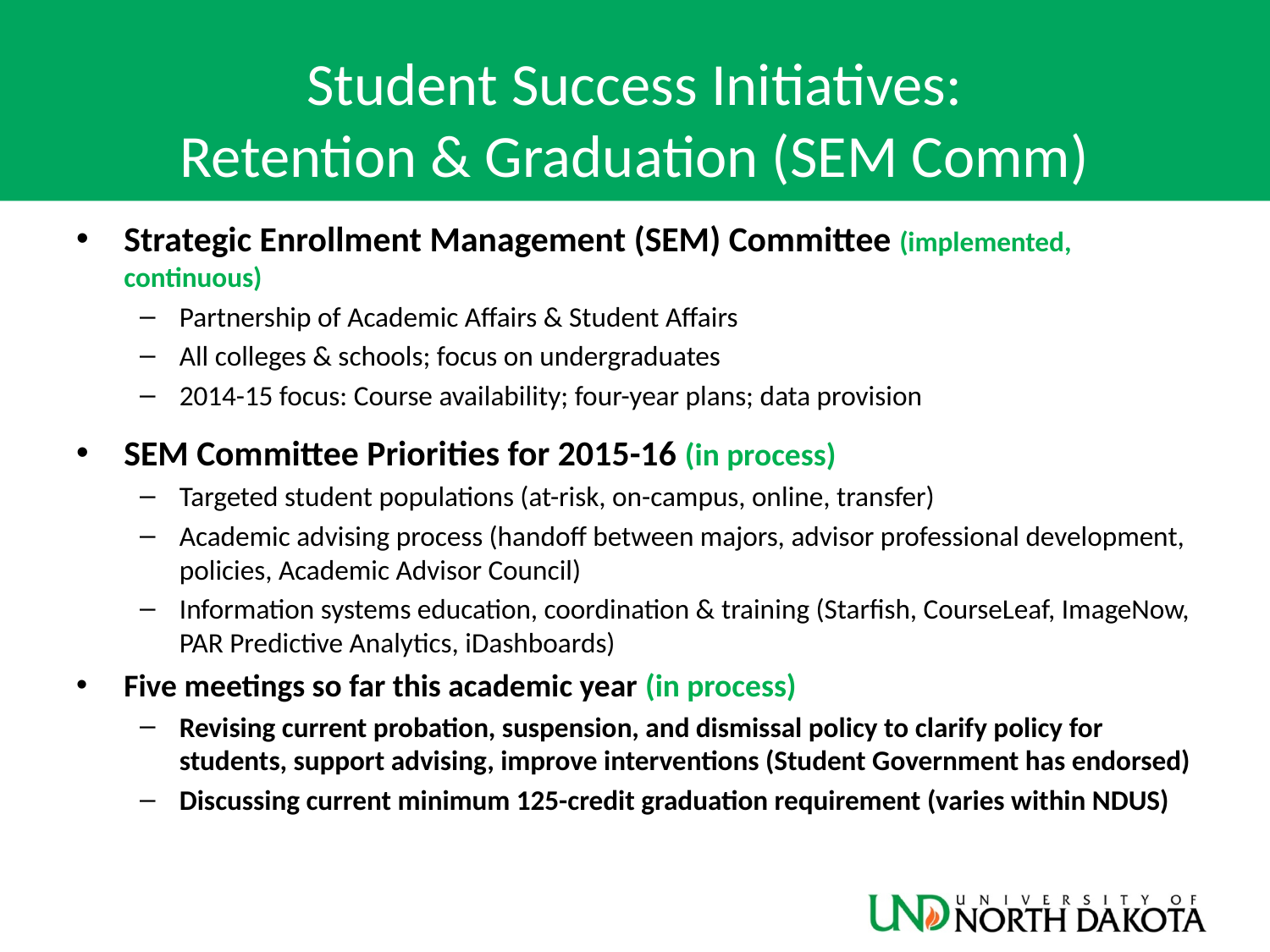

# Student Success Initiatives: Retention & Graduation (SEM Comm)
Strategic Enrollment Management (SEM) Committee (implemented, continuous)
Partnership of Academic Affairs & Student Affairs
All colleges & schools; focus on undergraduates
2014-15 focus: Course availability; four-year plans; data provision

SEM Committee Priorities for 2015-16 (in process)
Targeted student populations (at-risk, on-campus, online, transfer)
Academic advising process (handoff between majors, advisor professional development, policies, Academic Advisor Council)
Information systems education, coordination & training (Starfish, CourseLeaf, ImageNow, PAR Predictive Analytics, iDashboards)
Five meetings so far this academic year (in process)
Revising current probation, suspension, and dismissal policy to clarify policy for students, support advising, improve interventions (Student Government has endorsed)
Discussing current minimum 125-credit graduation requirement (varies within NDUS)